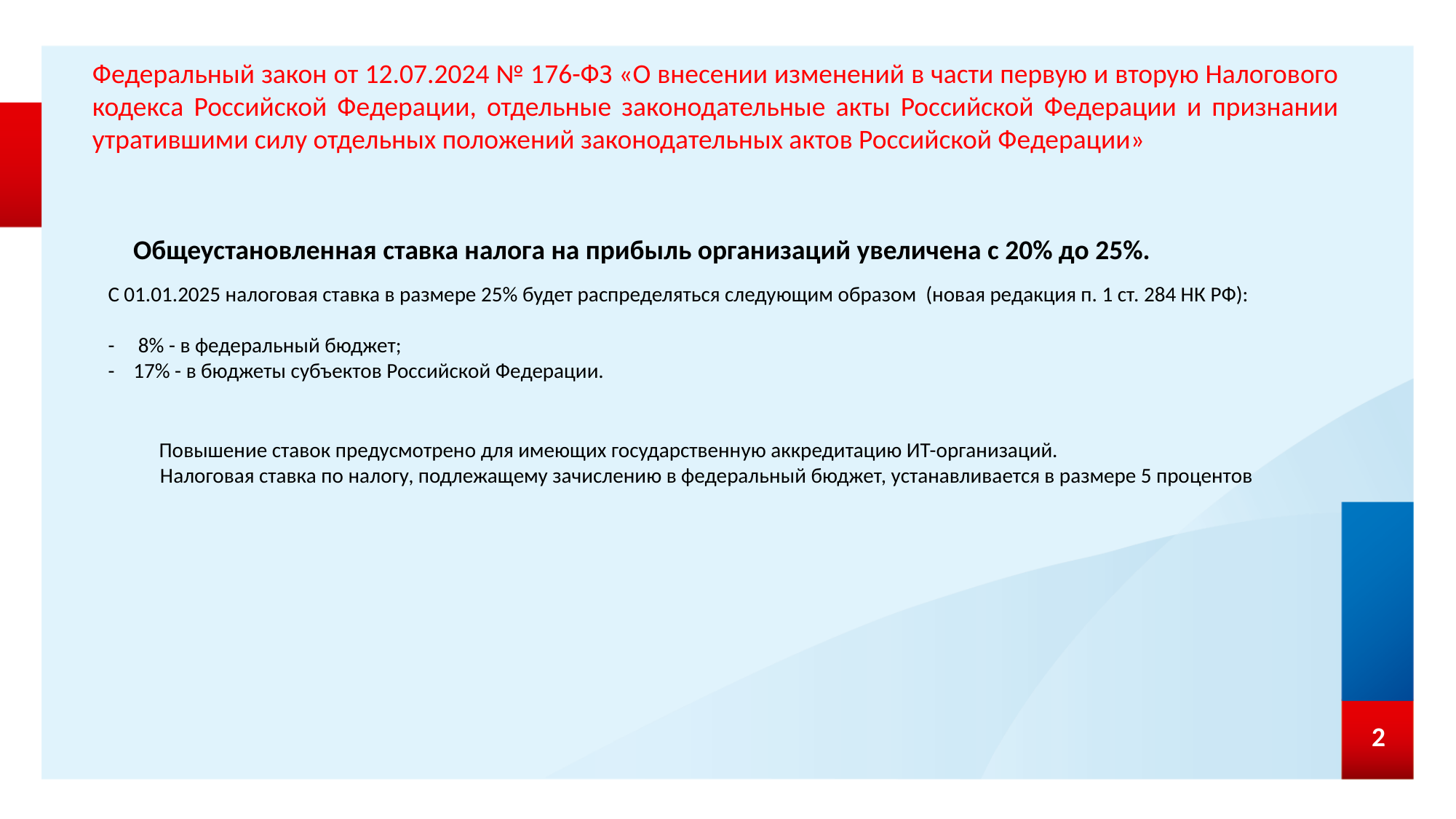

Федеральный закон от 12.07.2024 № 176-ФЗ «О внесении изменений в части первую и вторую Налогового кодекса Российской Федерации, отдельные законодательные акты Российской Федерации и признании утратившими силу отдельных положений законодательных актов Российской Федерации»

Общеустановленная ставка налога на прибыль организаций увеличена с 20% до 25%.

С 01.01.2025 налоговая ставка в размере 25% будет распределяться следующим образом  (новая редакция п. 1 ст. 284 НК РФ):

-     8% - в федеральный бюджет;
-    17% - в бюджеты субъектов Российской Федерации.

          Повышение ставок предусмотрено для имеющих государственную аккредитацию ИТ-организаций.
           Налоговая ставка по налогу, подлежащему зачислению в федеральный бюджет, устанавливается в размере 5 процентов

2